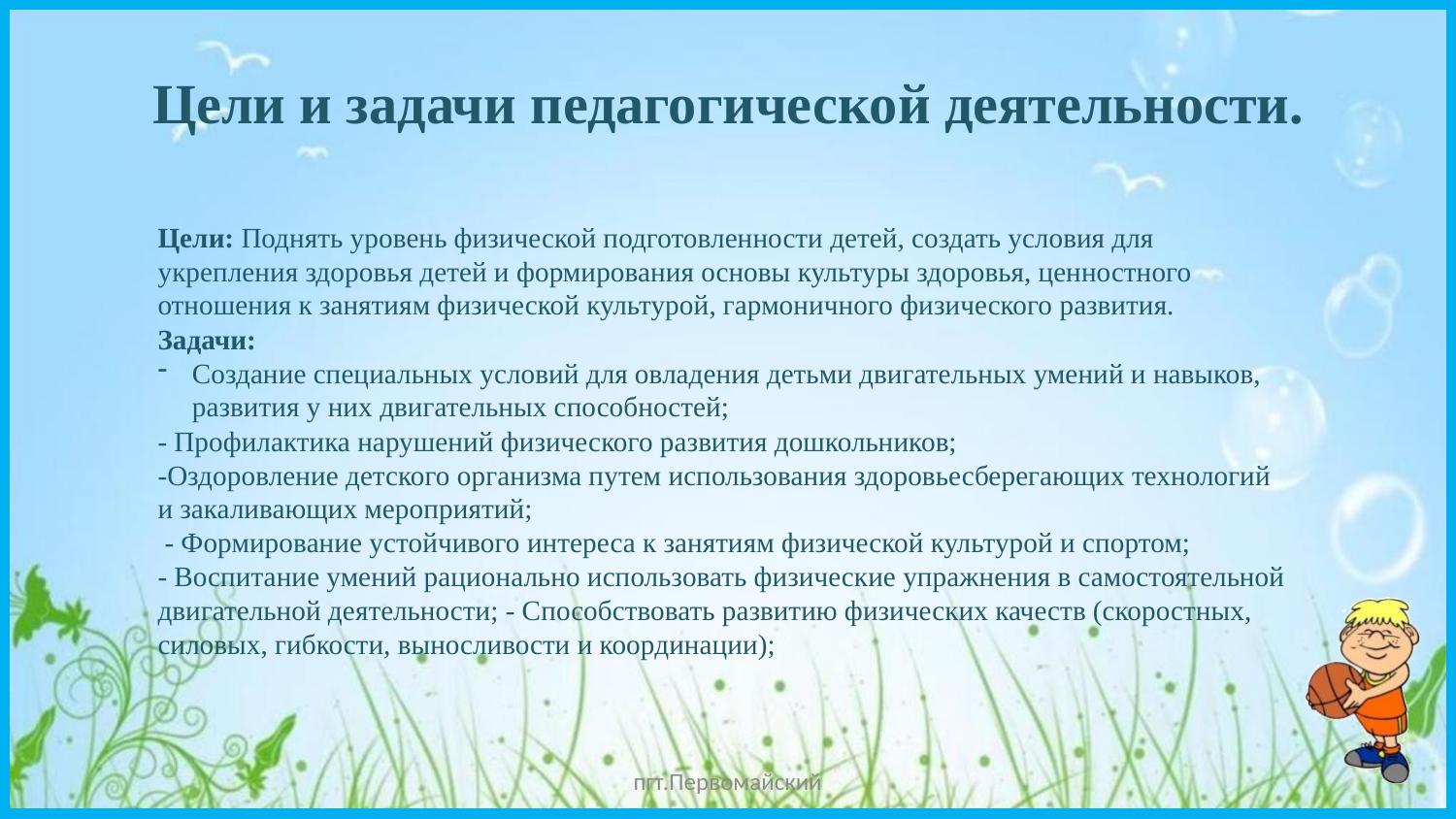

# Цели и задачи педагогической деятельности.

Цели: Поднять уровень физической подготовленности детей, создать условия для укрепления здоровья детей и формирования основы культуры здоровья, ценностного отношения к занятиям физической культурой, гармоничного физического развития.
Задачи:
Создание специальных условий для овладения детьми двигательных умений и навыков, развития у них двигательных способностей;
- Профилактика нарушений физического развития дошкольников;
-Оздоровление детского организма путем использования здоровьесберегающих технологий и закаливающих мероприятий;
 - Формирование устойчивого интереса к занятиям физической культурой и спортом;
- Воспитание умений рационально использовать физические упражнения в самостоятельной двигательной деятельности; - Способствовать развитию физических качеств (скоростных, силовых, гибкости, выносливости и координации);
пгт.Первомайский